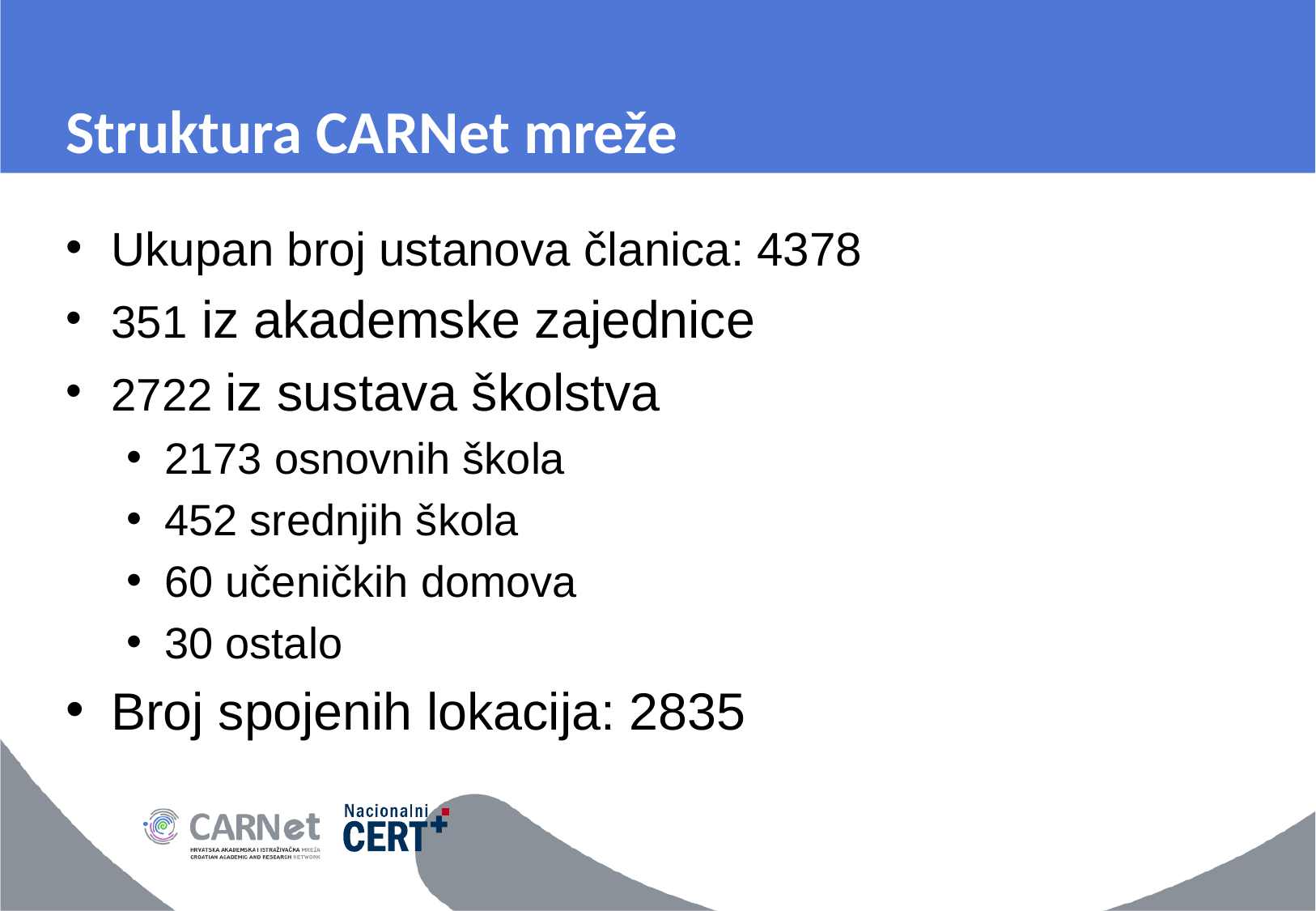

# Struktura CARNet mreže
Ukupan broj ustanova članica: 4378
351 iz akademske zajednice
2722 iz sustava školstva
2173 osnovnih škola
452 srednjih škola
60 učeničkih domova
30 ostalo
Broj spojenih lokacija: 2835